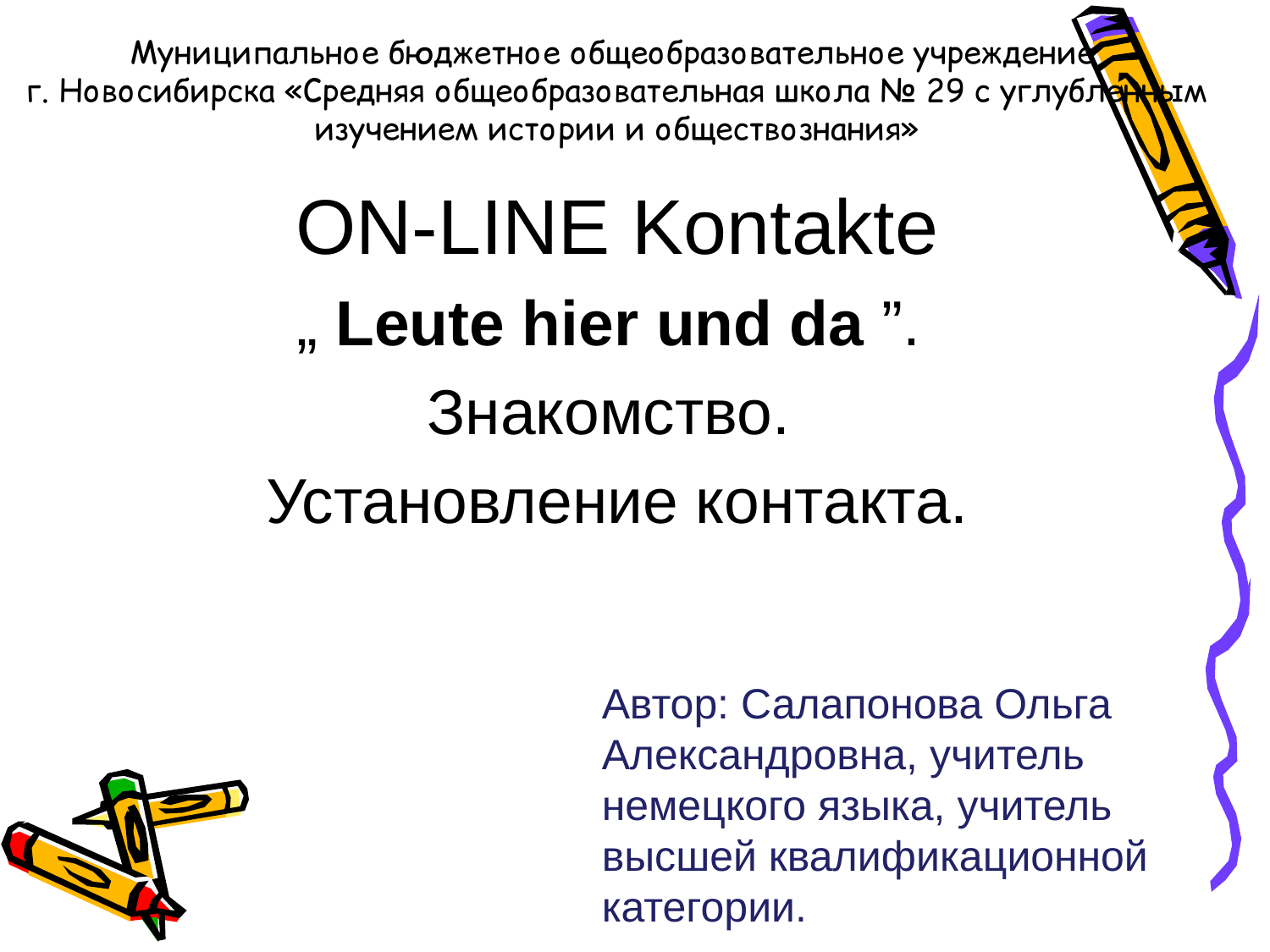

Муниципальное бюджетное общеобразовательное учреждение
г. Новосибирска «Средняя общеобразовательная школа № 29 с углубленным изучением истории и обществознания»
# ON-LINE Kontakte
„ Leute hier und da ”.
Знакомство.
Установление контакта.
Автор: Салапонова Ольга Александровна, учитель немецкого языка, учитель высшей квалификационной  категории.